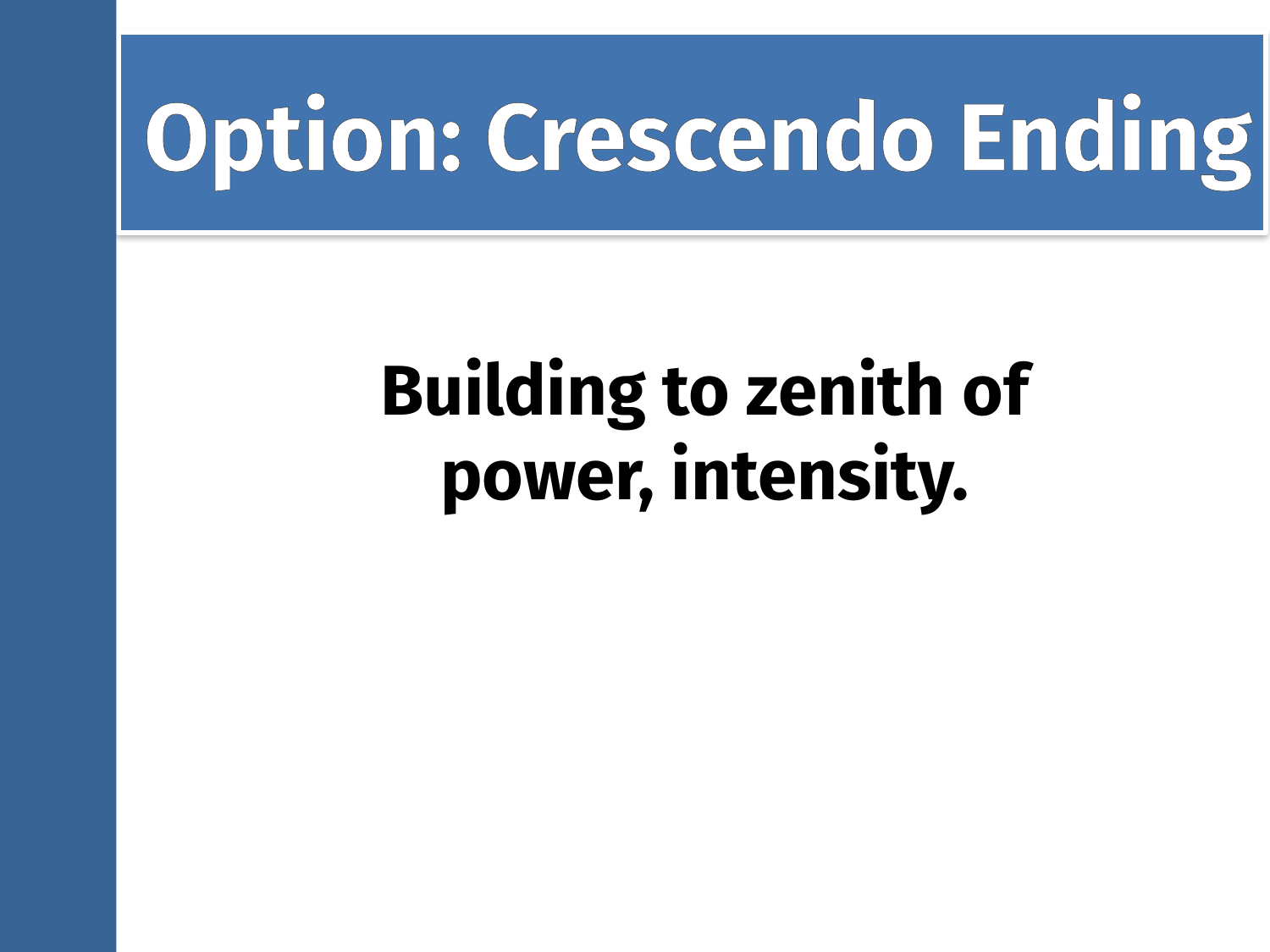

# Option: Crescendo Ending
Building to zenith of
power, intensity.